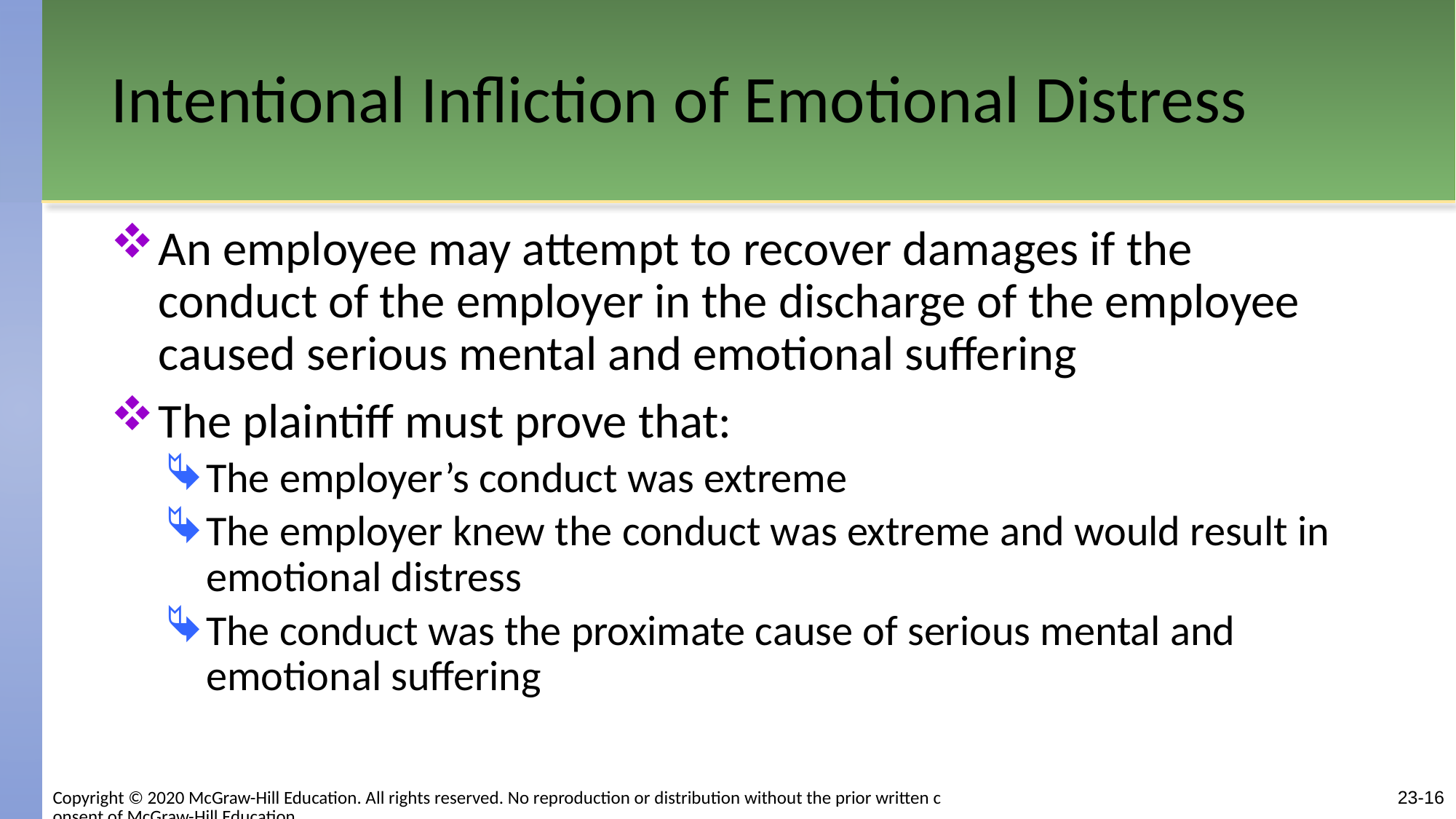

# Intentional Infliction of Emotional Distress
An employee may attempt to recover damages if the conduct of the employer in the discharge of the employee caused serious mental and emotional suffering
The plaintiff must prove that:
The employer’s conduct was extreme
The employer knew the conduct was extreme and would result in emotional distress
The conduct was the proximate cause of serious mental and emotional suffering
Copyright © 2020 McGraw-Hill Education. All rights reserved. No reproduction or distribution without the prior written consent of McGraw-Hill Education.
23-16